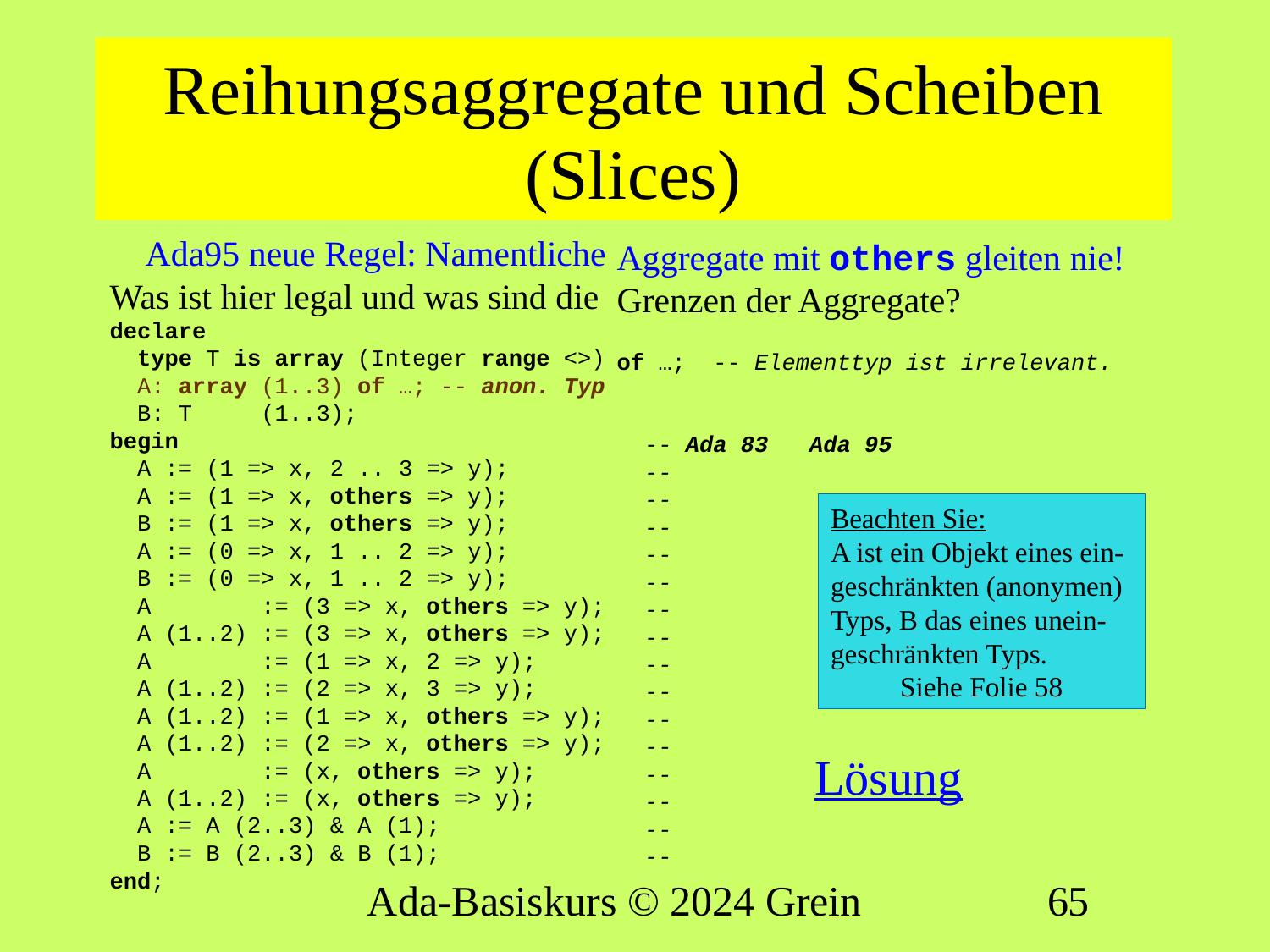

# Reihungsaggregate und Scheiben (Slices)
    Ada95 neue Regel: Namentliche
Was ist hier legal und was sind die
declare
  type T is array (Integer range <>)
  A: array (1..3) of …; -- anon. Typ
  B: T     (1..3);
begin
  A := (1 => x, 2 .. 3 => y);
  A := (1 => x, others => y);
  B := (1 => x, others => y);
  A := (0 => x, 1 .. 2 => y);
  B := (0 => x, 1 .. 2 => y);
  A        := (3 => x, others => y);
  A (1..2) := (3 => x, others => y);
  A        := (1 => x, 2 => y);
  A (1..2) := (2 => x, 3 => y);
  A (1..2) := (1 => x, others => y);
  A (1..2) := (2 => x, others => y);
  A        := (x, others => y);
  A (1..2) := (x, others => y);
  A := A (2..3) & A (1);
  B := B (2..3) & B (1);
end;
Aggregate mit others gleiten nie!
Grenzen der Aggregate?

of …;  -- Elementtyp ist irrelevant.

  -- Ada 83   Ada 95
  --
  --
  --
  --
  --
  --
  --
  --
  --
  --
  --
  --
  --
  --
  --
Beachten Sie:
A ist ein Objekt eines ein-geschränkten (anonymen) Typs, B das eines unein-geschränkten Typs.
Siehe Folie 58
Lösung
Ada-Basiskurs © 2024 Grein
65